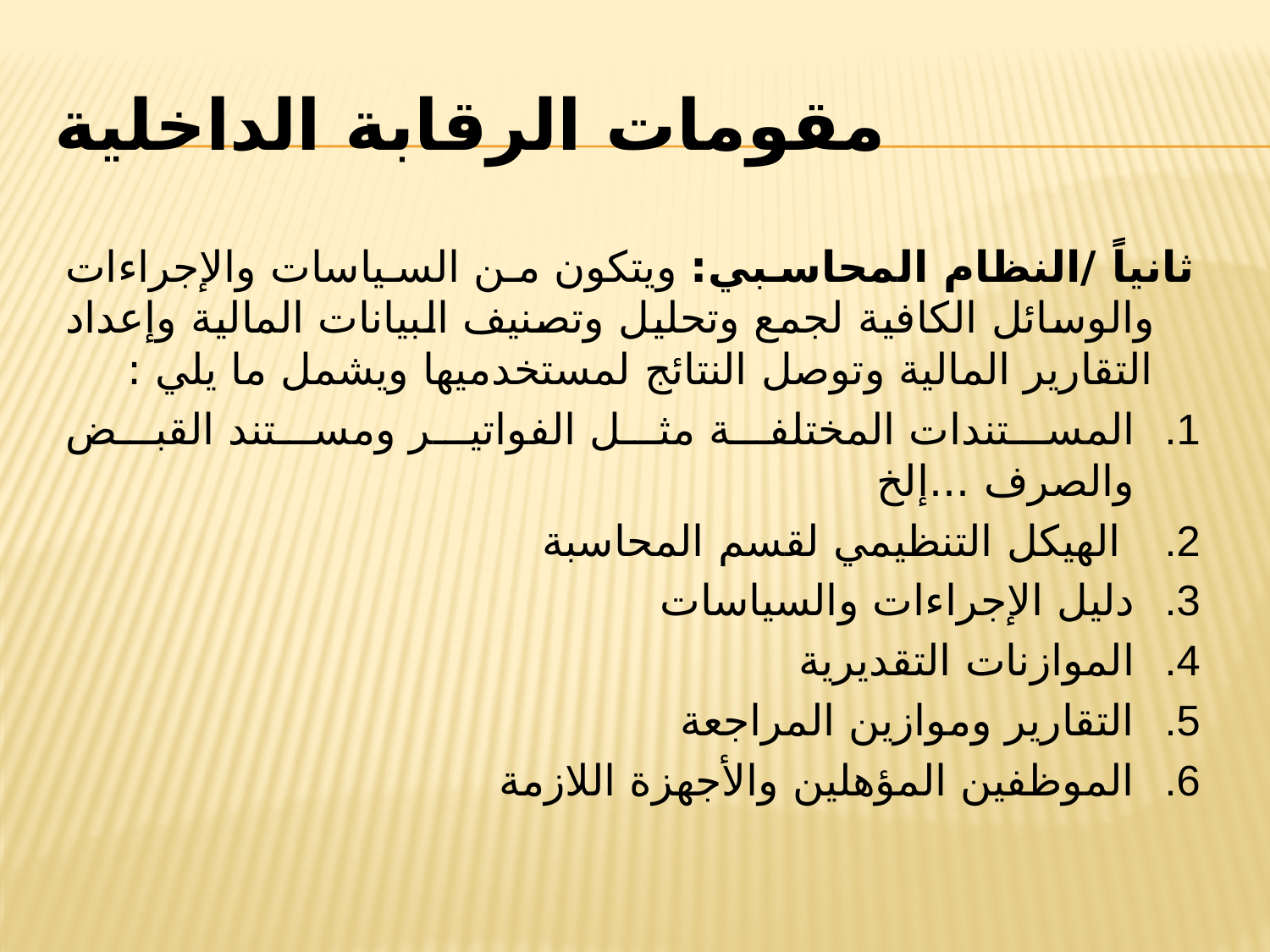

# مقومات الرقابة الداخلية
ثانياً /النظام المحاسبي: ويتكون من السياسات والإجراءات والوسائل الكافية لجمع وتحليل وتصنيف البيانات المالية وإعداد التقارير المالية وتوصل النتائج لمستخدميها ويشمل ما يلي :
المستندات المختلفة مثل الفواتير ومستند القبض والصرف ...إلخ
 الهيكل التنظيمي لقسم المحاسبة
دليل الإجراءات والسياسات
الموازنات التقديرية
التقارير وموازين المراجعة
الموظفين المؤهلين والأجهزة اللازمة